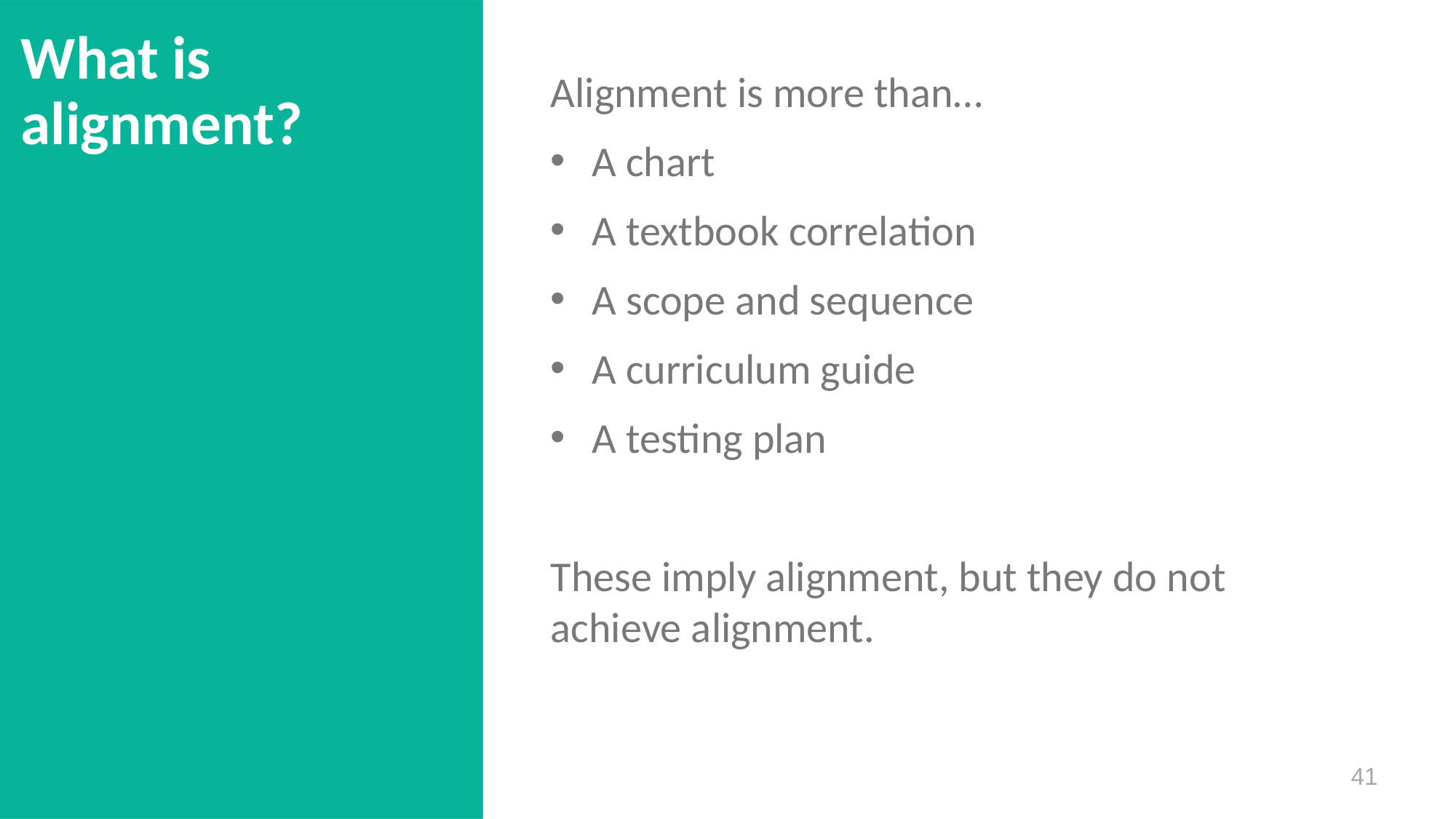

# What is alignment?
Alignment is more than…
A chart
A textbook correlation
A scope and sequence
A curriculum guide
A testing plan

These imply alignment, but they do not achieve alignment.
41